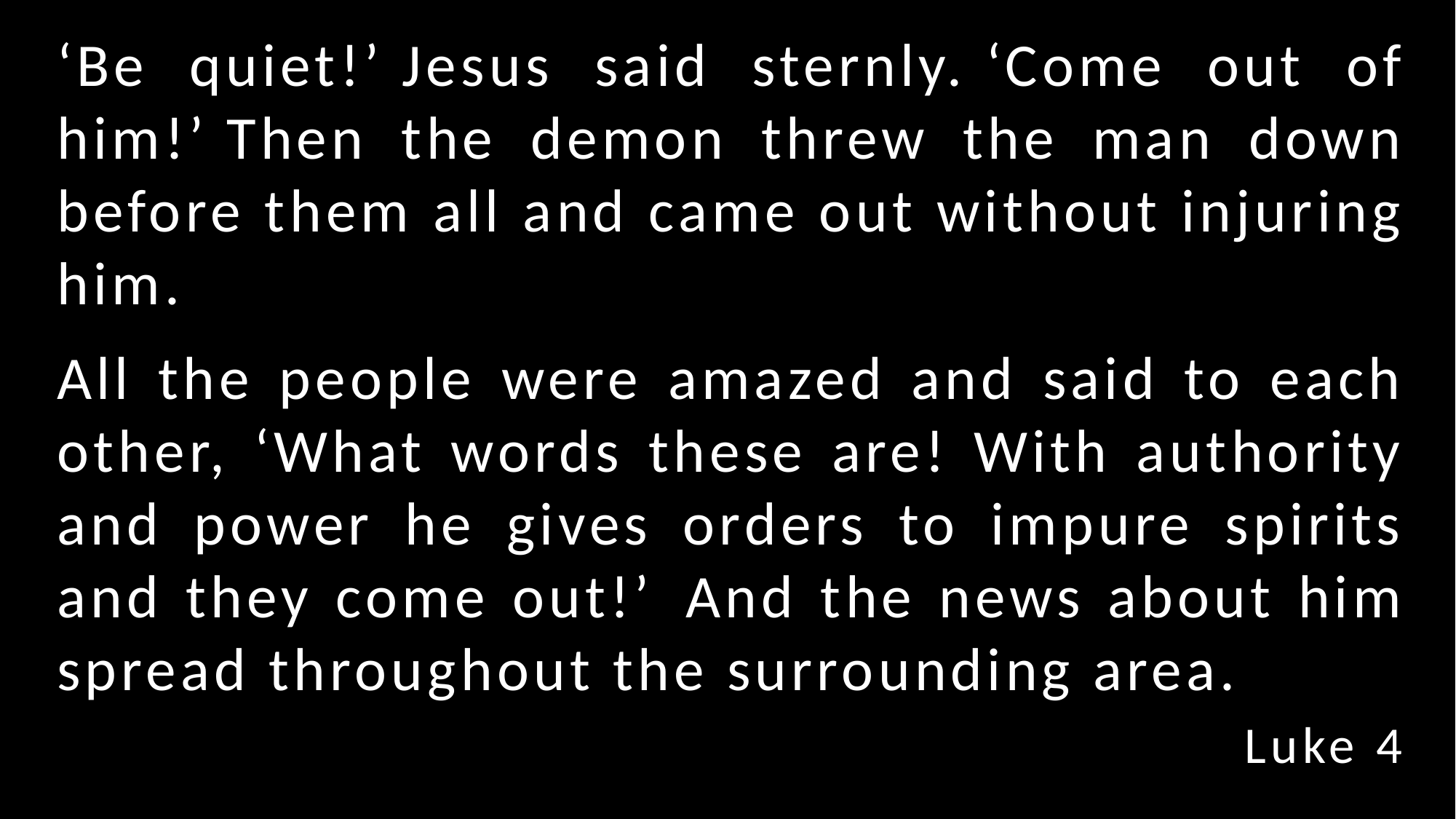

‘Be quiet!’ Jesus said sternly. ‘Come out of him!’ Then the demon threw the man down before them all and came out without injuring him.

All the people were amazed and said to each other, ‘What words these are! With authority and power he gives orders to impure spirits and they come out!’  And the news about him spread throughout the surrounding area.
									            Luke 4